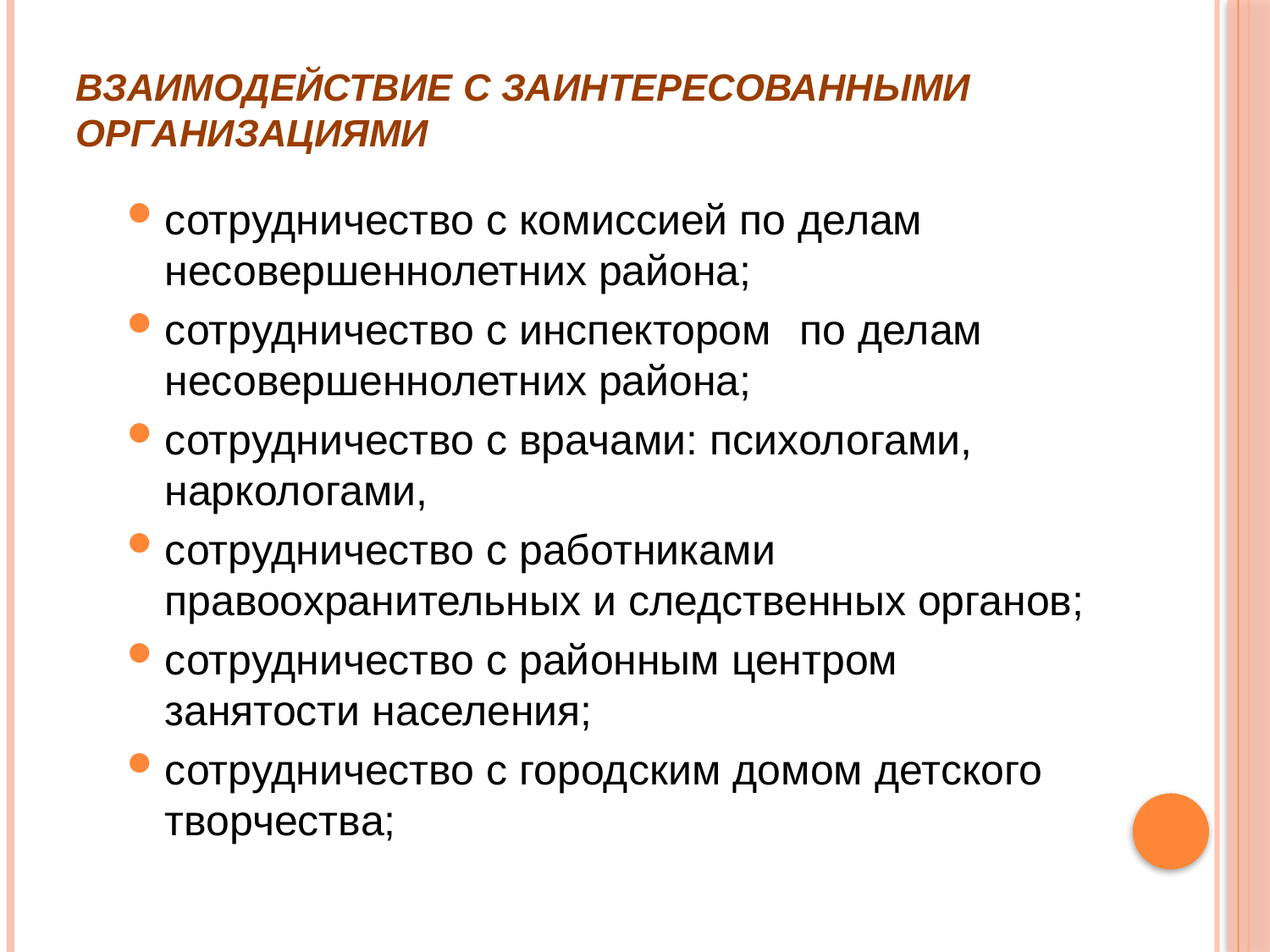

# Взаимодействие с заинтересованными организациями
сотрудничество с комиссией по делам несовершеннолетних района;
сотрудничество с инспектором	по делам несовершеннолетних района;
сотрудничество с врачами: психологами, наркологами,
сотрудничество с работниками правоохранительных и следственных органов;
сотрудничество с районным центром занятости населения;
сотрудничество с городским домом детского творчества;